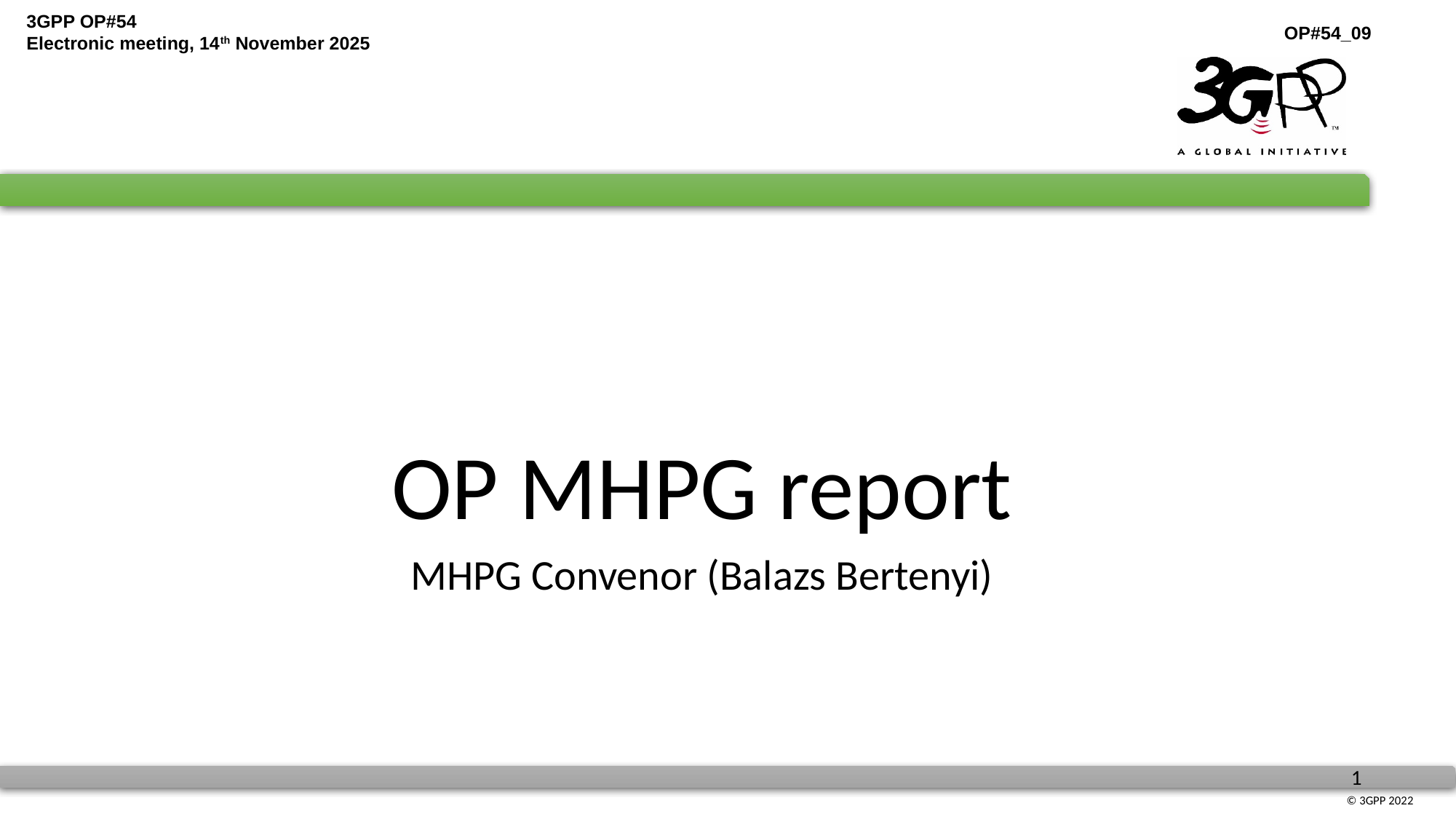

# OP MHPG report
MHPG Convenor (Balazs Bertenyi)